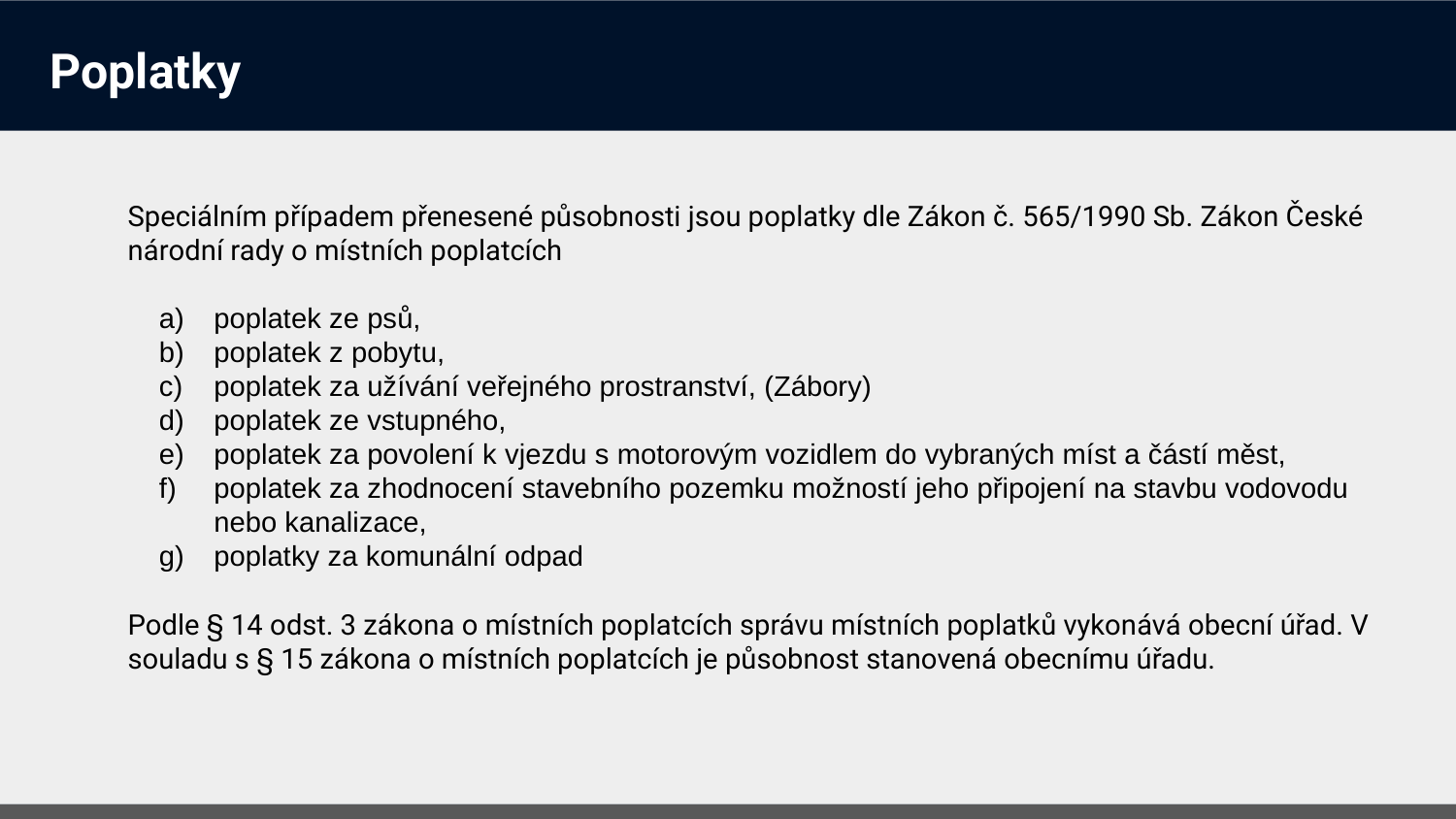

# Poplatky
Speciálním případem přenesené působnosti jsou poplatky dle Zákon č. 565/1990 Sb. Zákon České národní rady o místních poplatcích

poplatek ze psů,
poplatek z pobytu,
poplatek za užívání veřejného prostranství, (Zábory)
poplatek ze vstupného,
poplatek za povolení k vjezdu s motorovým vozidlem do vybraných míst a částí měst,
poplatek za zhodnocení stavebního pozemku možností jeho připojení na stavbu vodovodu nebo kanalizace,
poplatky za komunální odpad

Podle § 14 odst. 3 zákona o místních poplatcích správu místních poplatků vykonává obecní úřad. V souladu s § 15 zákona o místních poplatcích je působnost stanovená obecnímu úřadu.